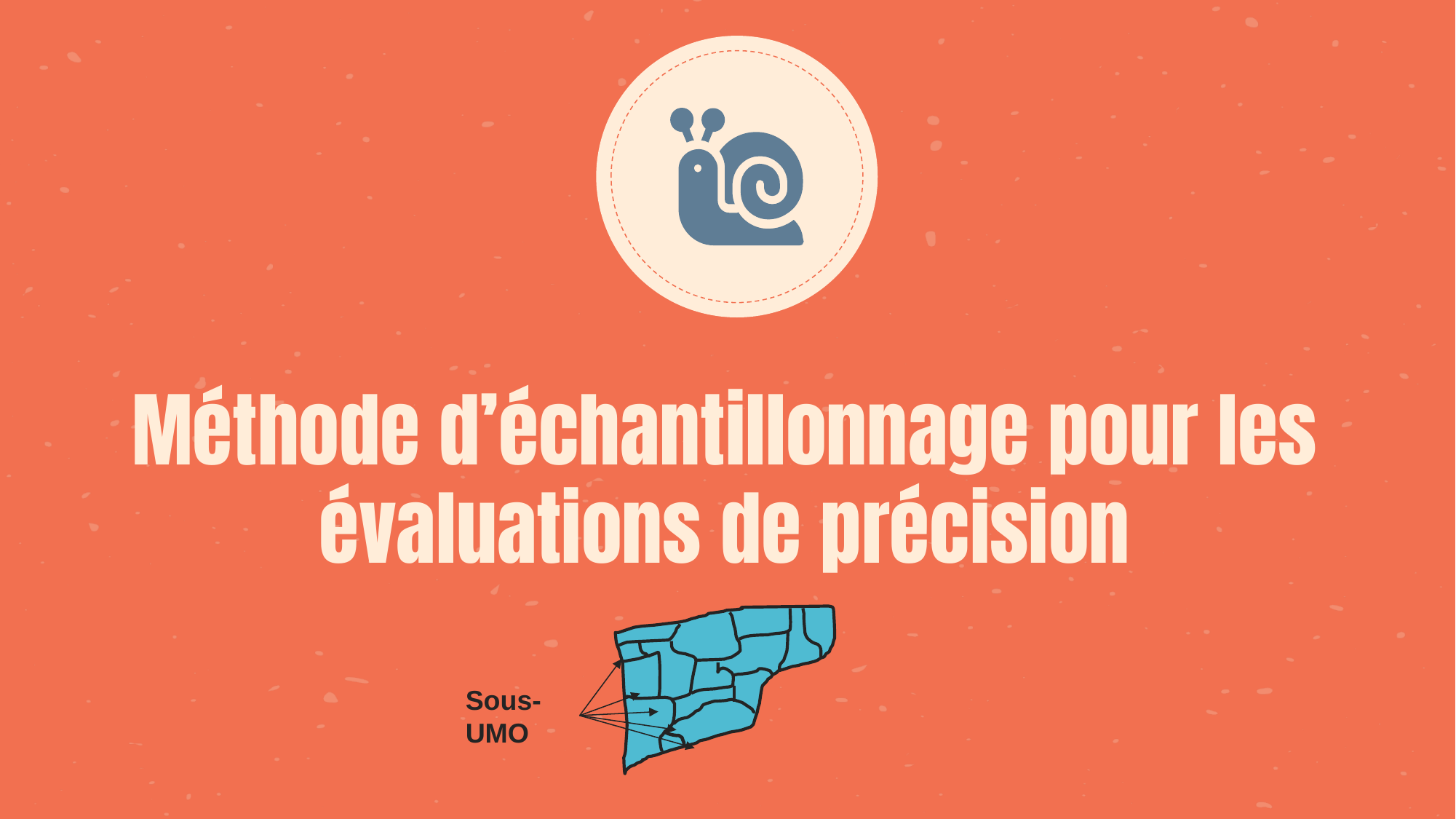

# Méthode d’échantillonnage pour les évaluations de précision

Sous-UMO